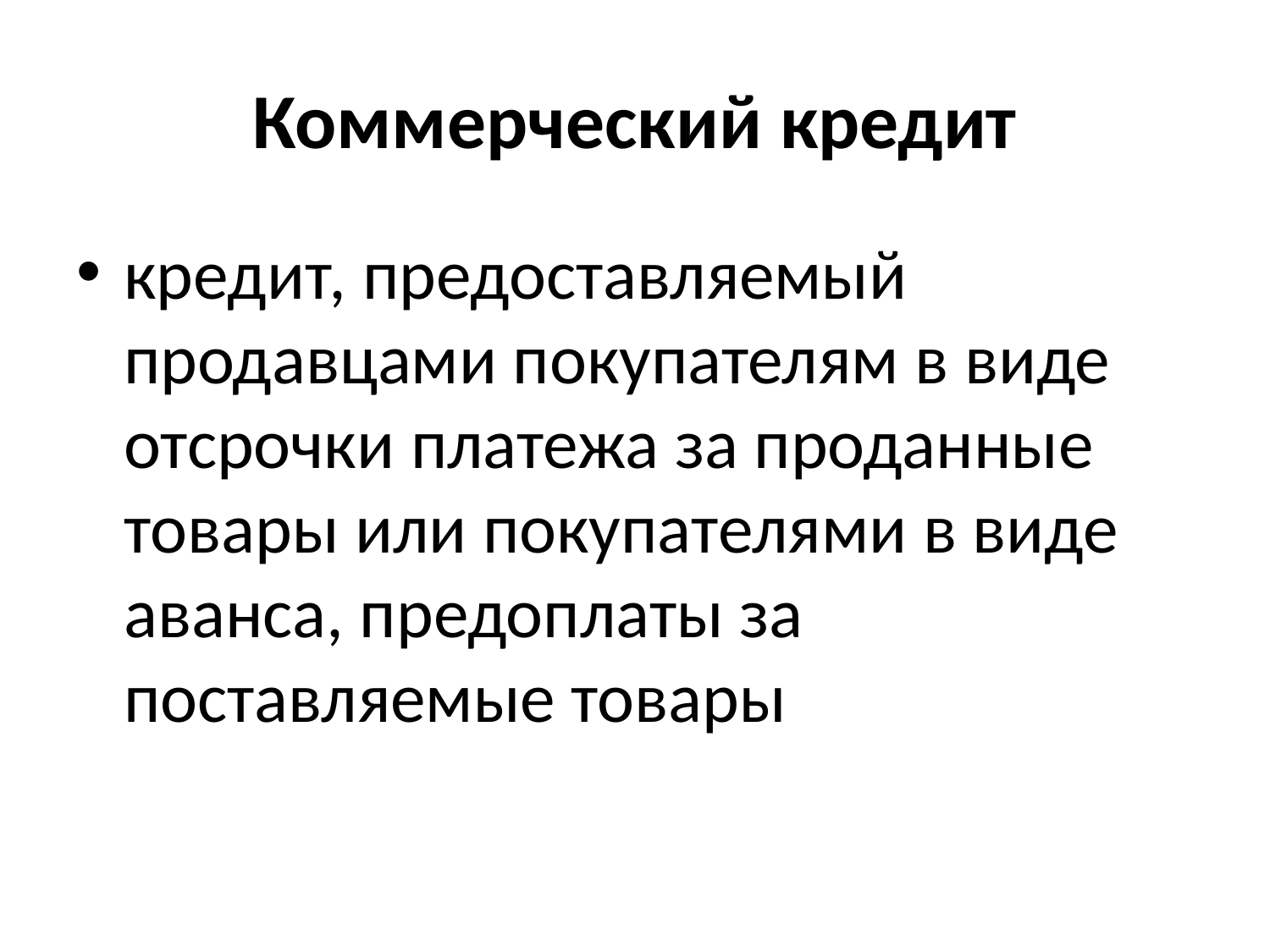

# Коммерческий кредит
кредит, предоставляемый продавцами покупателям в виде отсрочки платежа за проданные товары или покупателями в виде аванса, предоплаты за поставляемые товары